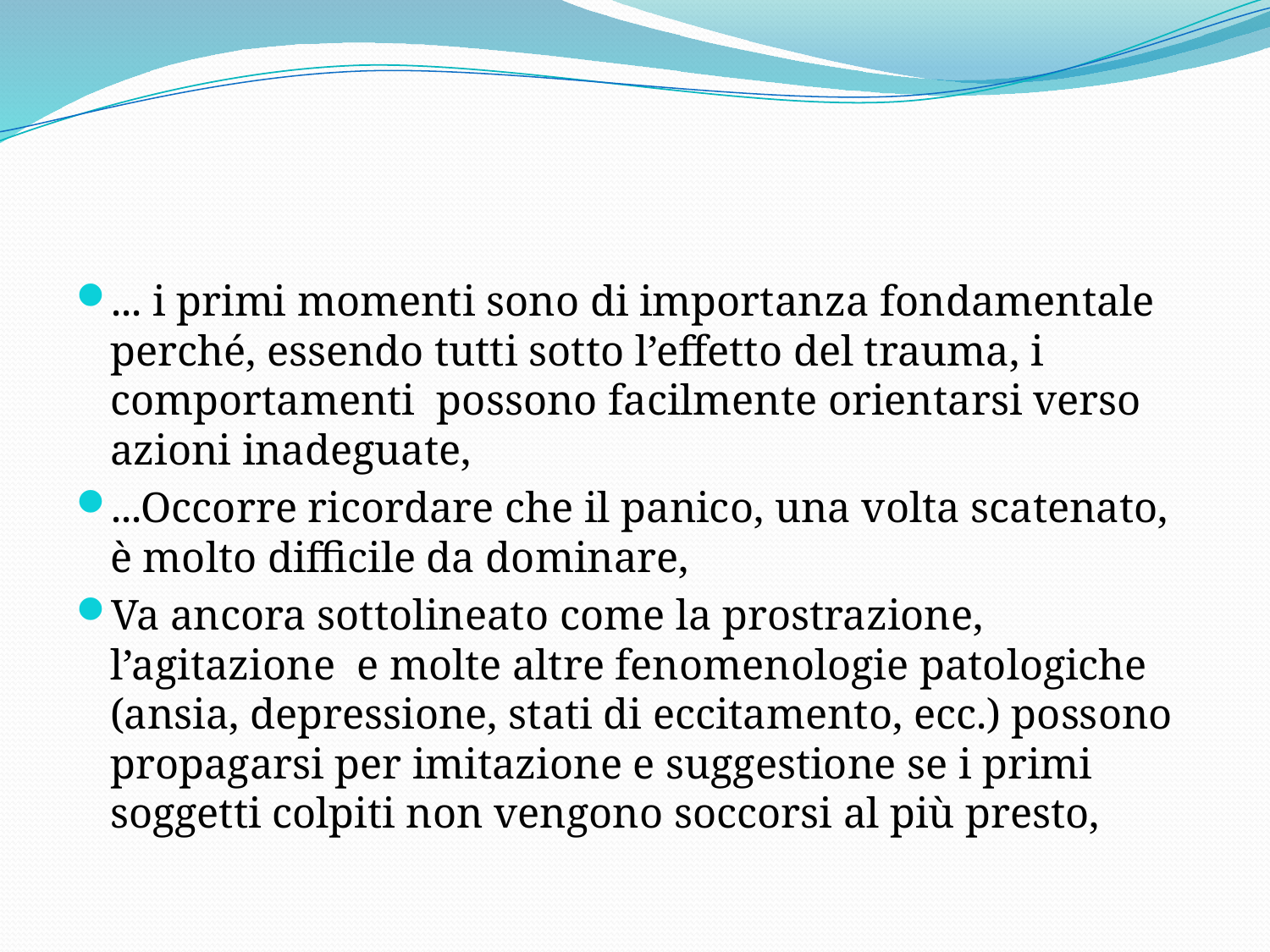

#
... i primi momenti sono di importanza fondamentale  perché, essendo tutti sotto l’effetto del trauma, i comportamenti  possono facilmente orientarsi verso azioni inadeguate,
...Occorre ricordare che il panico, una volta scatenato, è molto difficile da dominare,
Va ancora sottolineato come la prostrazione, l’agitazione  e molte altre fenomenologie patologiche  (ansia, depressione, stati di eccitamento, ecc.) possono propagarsi per imitazione e suggestione se i primi soggetti colpiti non vengono soccorsi al più presto,